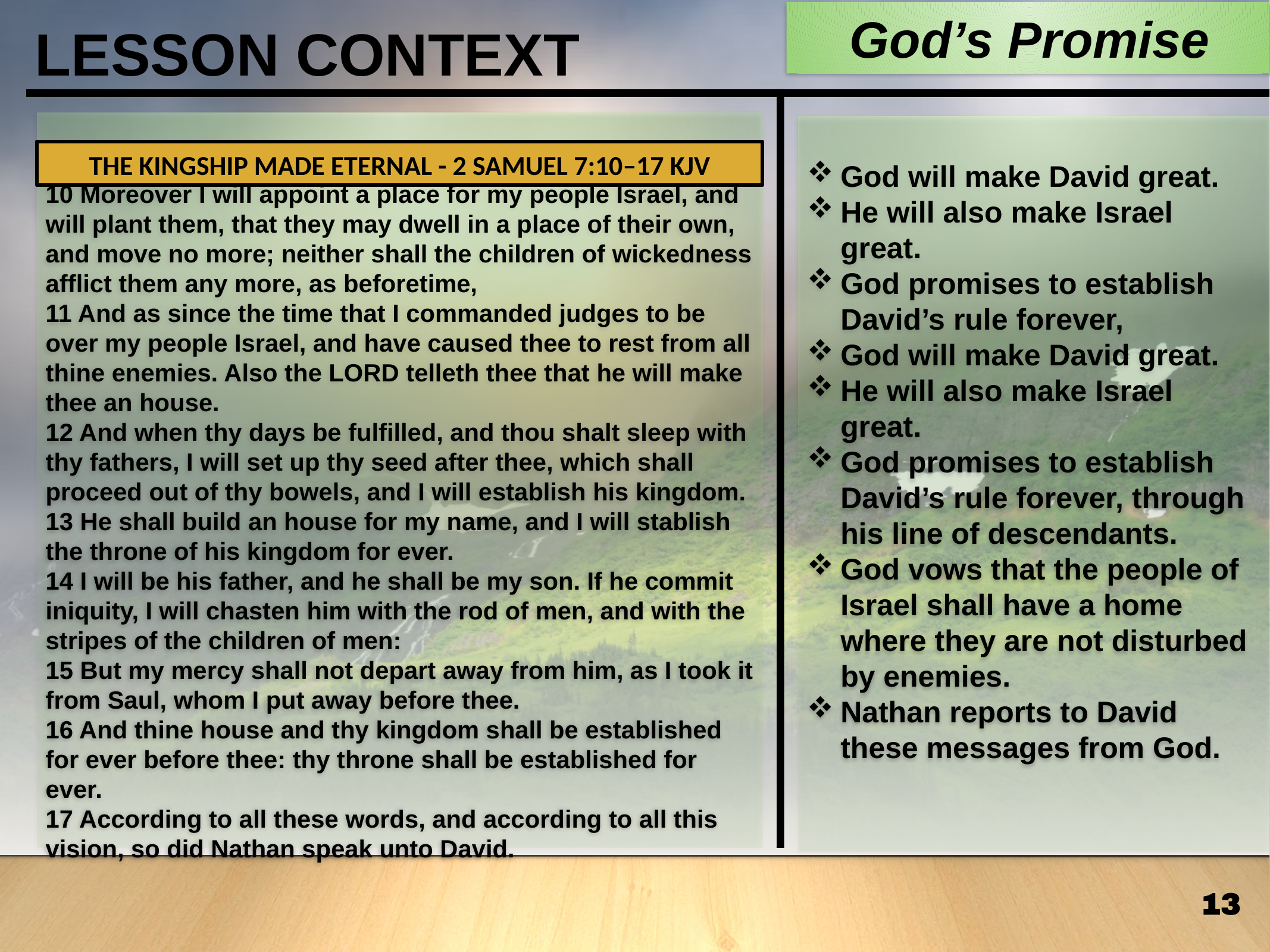

God’s Promise
LESSON CONTEXT

10 Moreover I will appoint a place for my people Israel, and will plant them, that they may dwell in a place of their own, and move no more; neither shall the children of wickedness afflict them any more, as beforetime,
11 And as since the time that I commanded judges to be over my people Israel, and have caused thee to rest from all thine enemies. Also the LORD telleth thee that he will make thee an house.
12 And when thy days be fulfilled, and thou shalt sleep with thy fathers, I will set up thy seed after thee, which shall proceed out of thy bowels, and I will establish his kingdom.
13 He shall build an house for my name, and I will stablish the throne of his kingdom for ever.
14 I will be his father, and he shall be my son. If he commit iniquity, I will chasten him with the rod of men, and with the stripes of the children of men:
15 But my mercy shall not depart away from him, as I took it from Saul, whom I put away before thee.
16 And thine house and thy kingdom shall be established for ever before thee: thy throne shall be established for ever.
17 According to all these words, and according to all this vision, so did Nathan speak unto David.

God will make David great.
He will also make Israel great.
God promises to establish David’s rule forever,
God will make David great.
He will also make Israel great.
God promises to establish David’s rule forever, through his line of descendants.
God vows that the people of Israel shall have a home where they are not disturbed by enemies.
Nathan reports to David these messages from God.
The Kingship Made Eternal - 2 Samuel 7:10–17 KJV

13